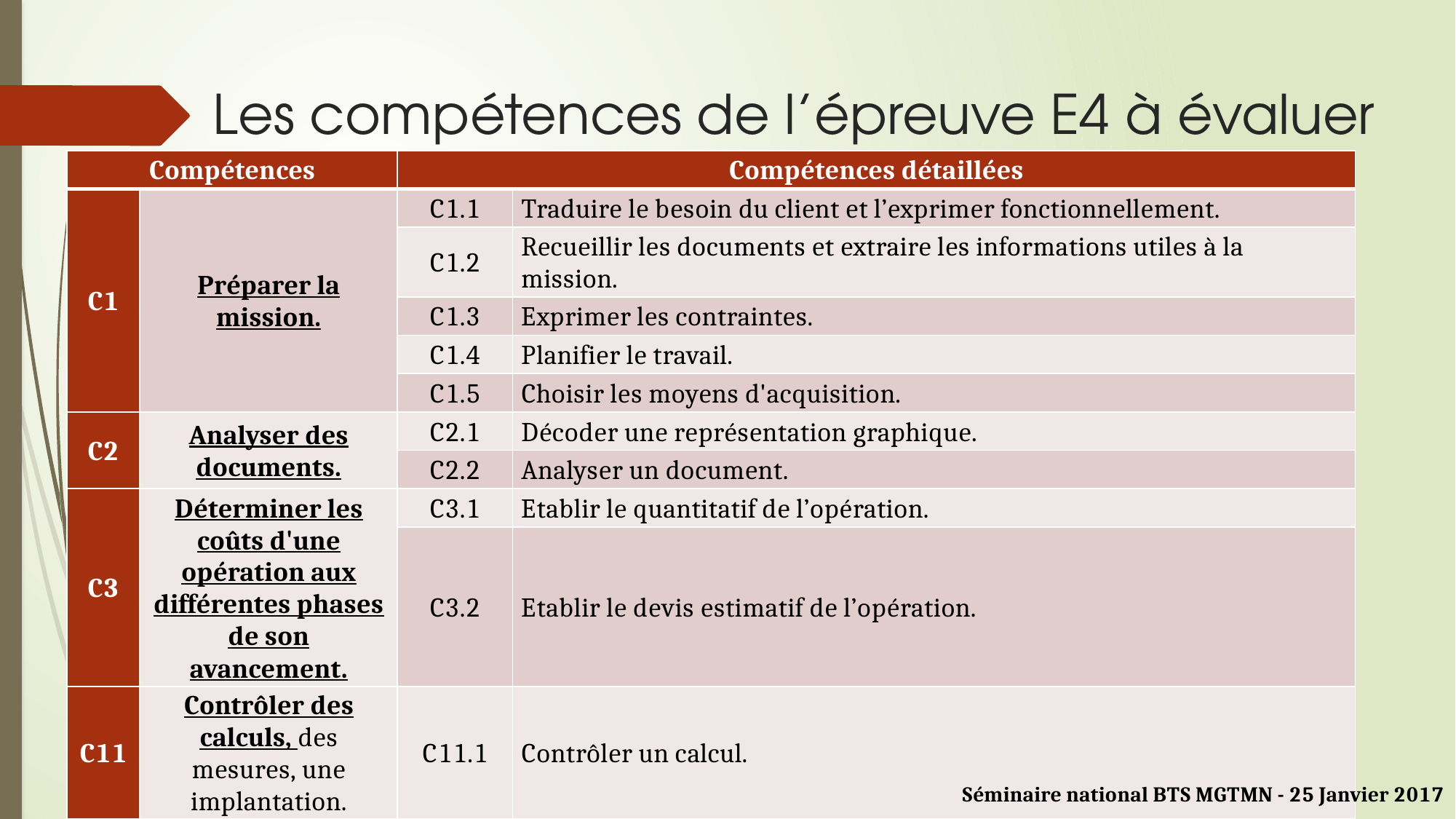

# Les compétences de l’épreuve E4 à évaluer
| Compétences |  | Compétences détaillées |  |
| --- | --- | --- | --- |
| C1 | Préparer la mission. | C1.1 | Traduire le besoin du client et l’exprimer fonctionnellement. |
|  |  | C1.2 | Recueillir les documents et extraire les informations utiles à la mission. |
|  |  | C1.3 | Exprimer les contraintes. |
|  |  | C1.4 | Planifier le travail. |
|  |  | C1.5 | Choisir les moyens d'acquisition. |
| C2 | Analyser des documents. | C2.1 | Décoder une représentation graphique. |
|  |  | C2.2 | Analyser un document. |
| C3 | Déterminer les coûts d'une opération aux différentes phases de son avancement. | C3.1 | Etablir le quantitatif de l’opération. |
|  |  | C3.2 | Etablir le devis estimatif de l’opération. |
| C11 | Contrôler des calculs, des mesures, une implantation. | C11.1 | Contrôler un calcul. |
Séminaire national BTS MGTMN - 25 Janvier 2017